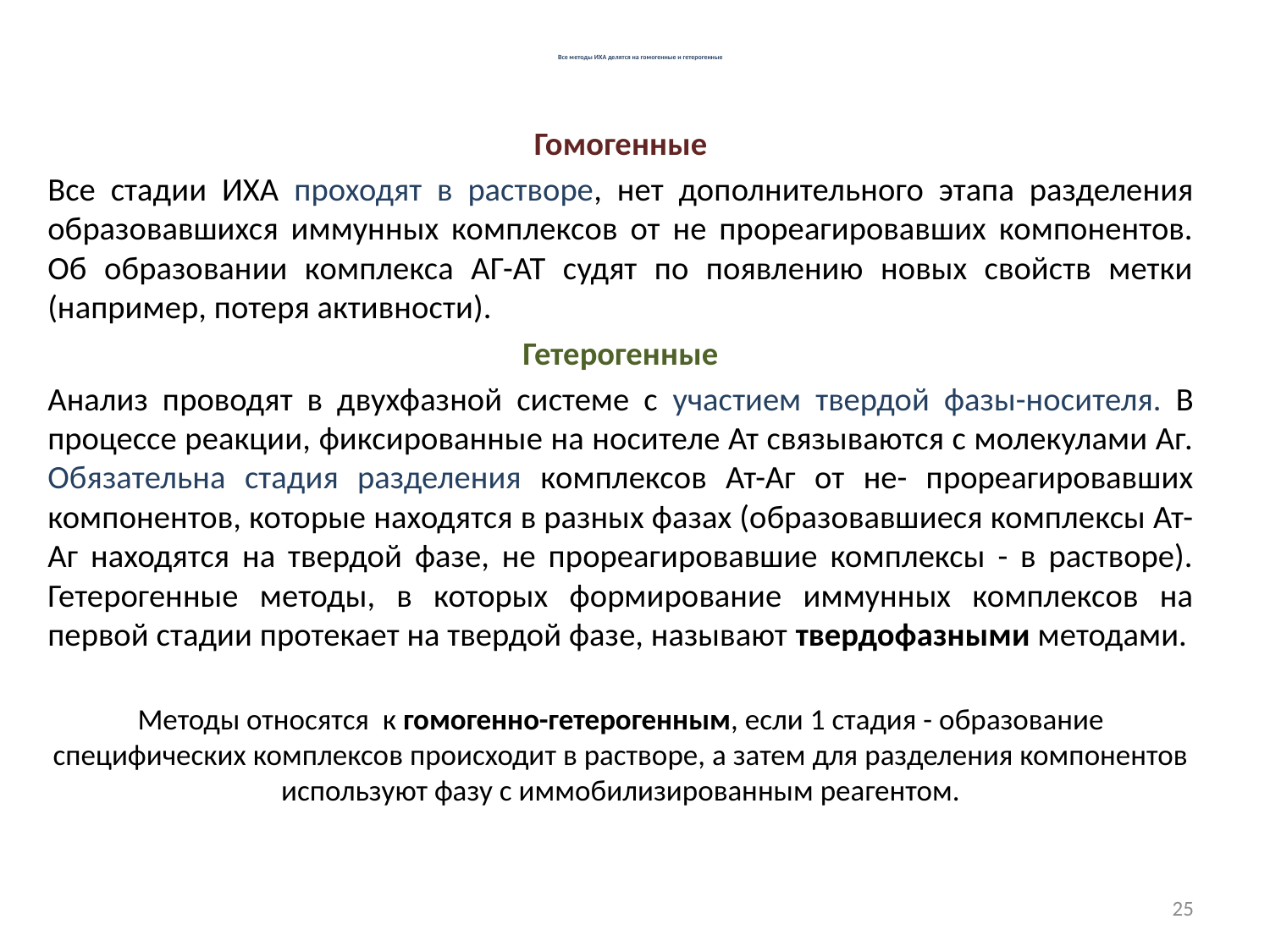

# Все методы ИХА делятся на гомогенные и гетерогенные
Гомогенные
Все стадии ИХА проходят в растворе, нет дополнительного этапа разделения образовавшихся иммунных комплексов от не прореагировавших компонентов. Об образовании комплекса АГ-АТ судят по появлению новых свойств метки (например, потеря активности).
Гетерогенные
Анализ проводят в двухфазной системе с участием твердой фазы-носителя. В процессе реакции, фиксированные на носителе Ат связываются с молекулами Аг. Обязательна стадия разделения комплексов Ат-Аг от не- прореагировавших компонентов, которые находятся в разных фазах (образовавшиеся комплексы Ат-Аг находятся на твердой фазе, не прореагировавшие комплексы - в растворе). Гетерогенные методы, в которых формирование иммунных комплексов на первой стадии протекает на твердой фазе, называют твердофазными методами.

Методы относятся  к гомогенно-гетерогенным, если 1 стадия - образование специфических комплексов происходит в растворе, а затем для разделения компонентов используют фазу с иммобилизированным реагентом.

25